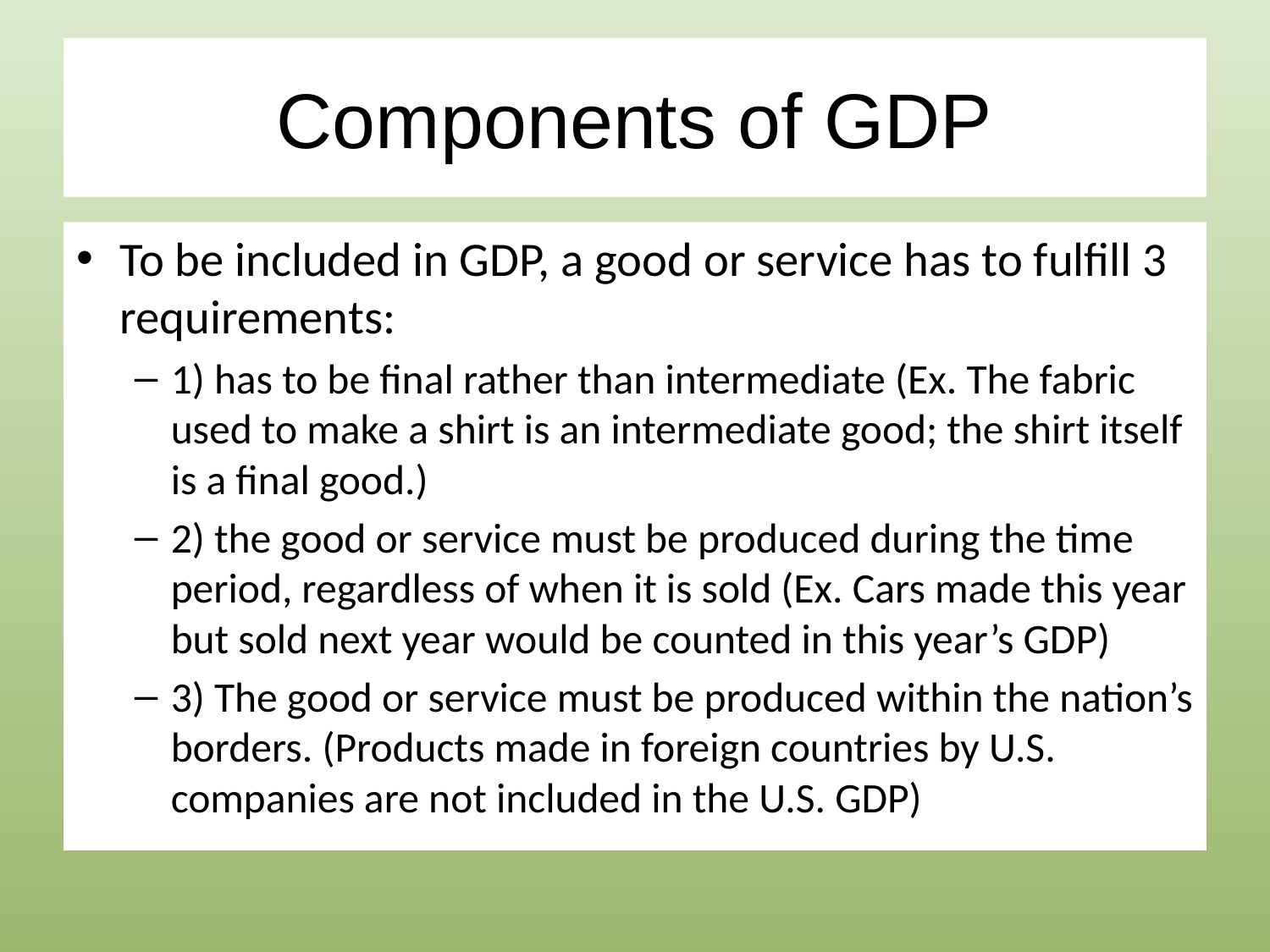

# Components of GDP
To be included in GDP, a good or service has to fulfill 3 requirements:
1) has to be final rather than intermediate (Ex. The fabric used to make a shirt is an intermediate good; the shirt itself is a final good.)
2) the good or service must be produced during the time period, regardless of when it is sold (Ex. Cars made this year but sold next year would be counted in this year’s GDP)
3) The good or service must be produced within the nation’s borders. (Products made in foreign countries by U.S. companies are not included in the U.S. GDP)